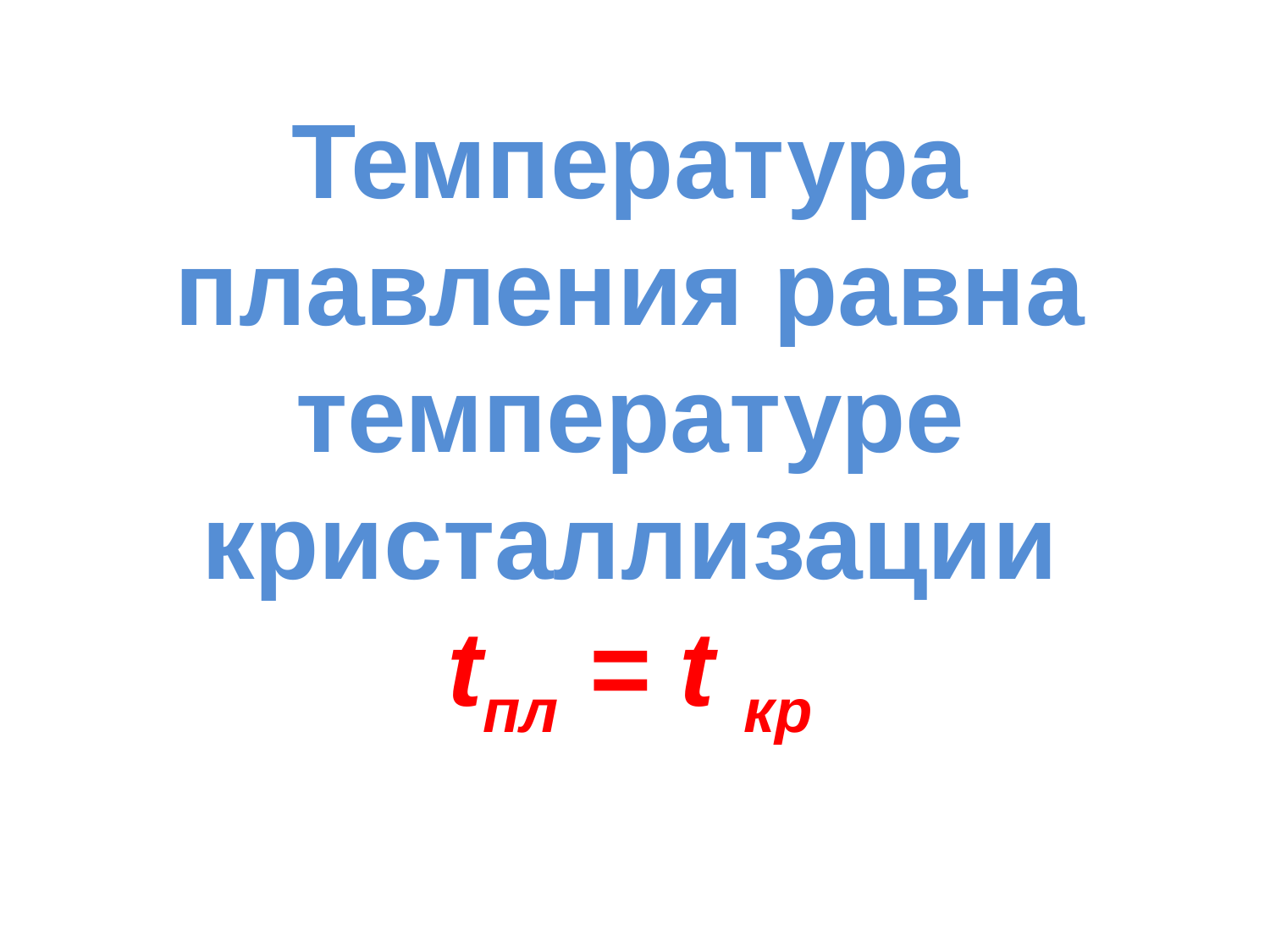

Температура плавления равна температуре кристаллизации
tпл = t кр